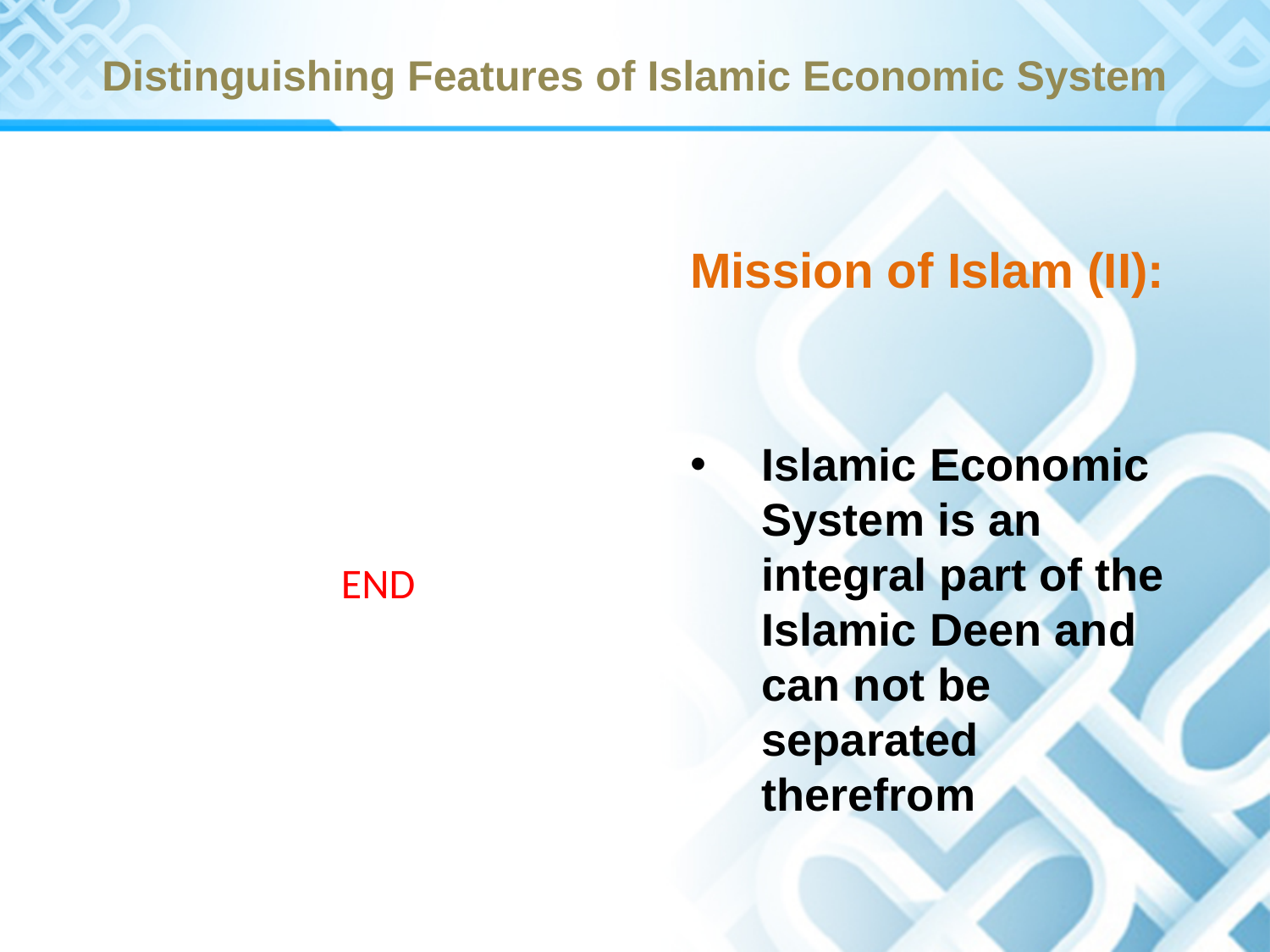

Distinguishing Features of Islamic Economic System
Mission of Islam (II):

Islamic Economic System is an integral part of the Islamic Deen and can not be separated therefrom
END